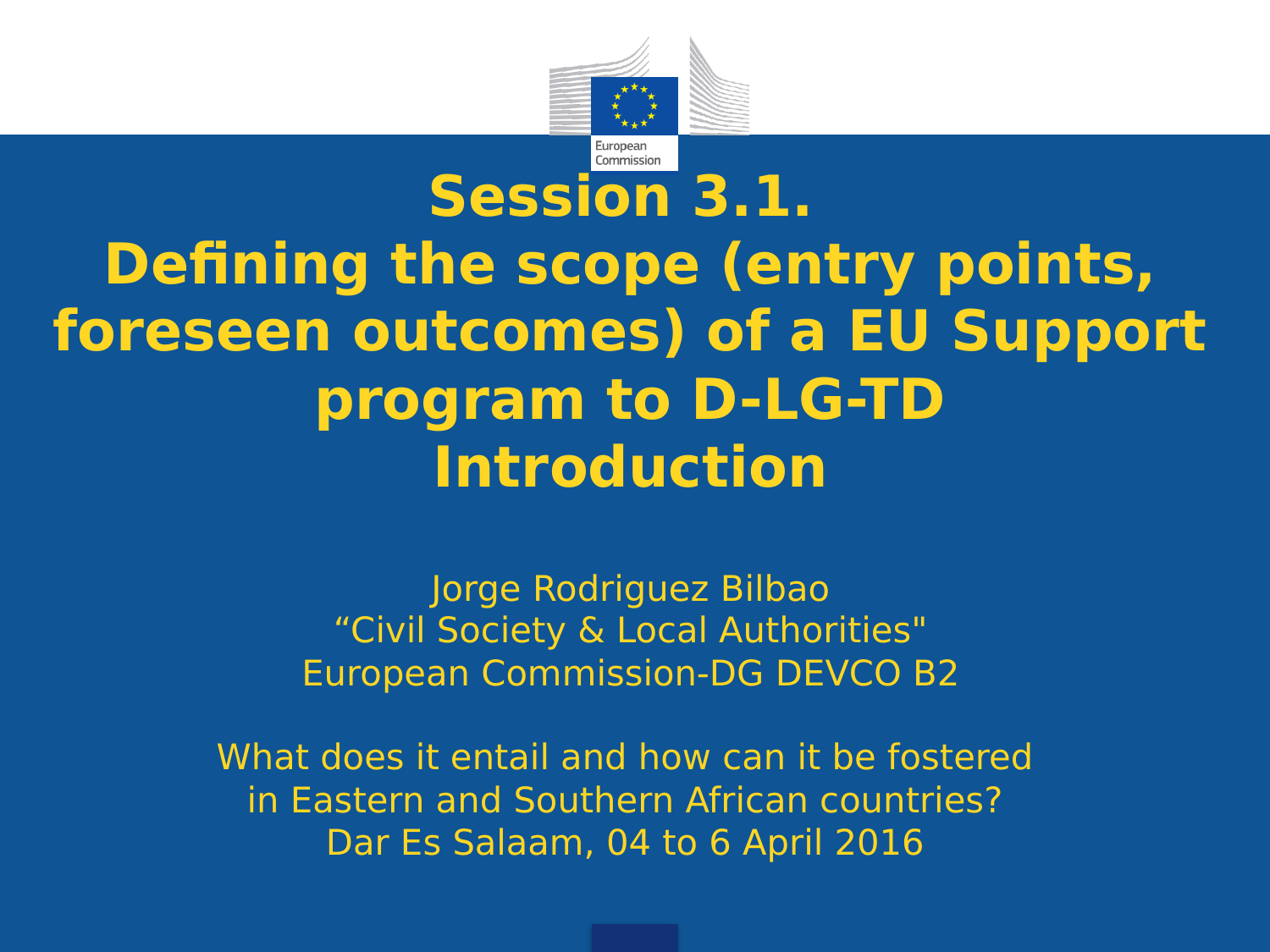

# Session 3.1. Defining the scope (entry points, foreseen outcomes) of a EU Support program to D-LG-TD Introduction Jorge Rodriguez Bilbao “Civil Society & Local Authorities" European Commission-DG DEVCO B2 What does it entail and how can it be fostered in Eastern and Southern African countries? Dar Es Salaam, 04 to 6 April 2016